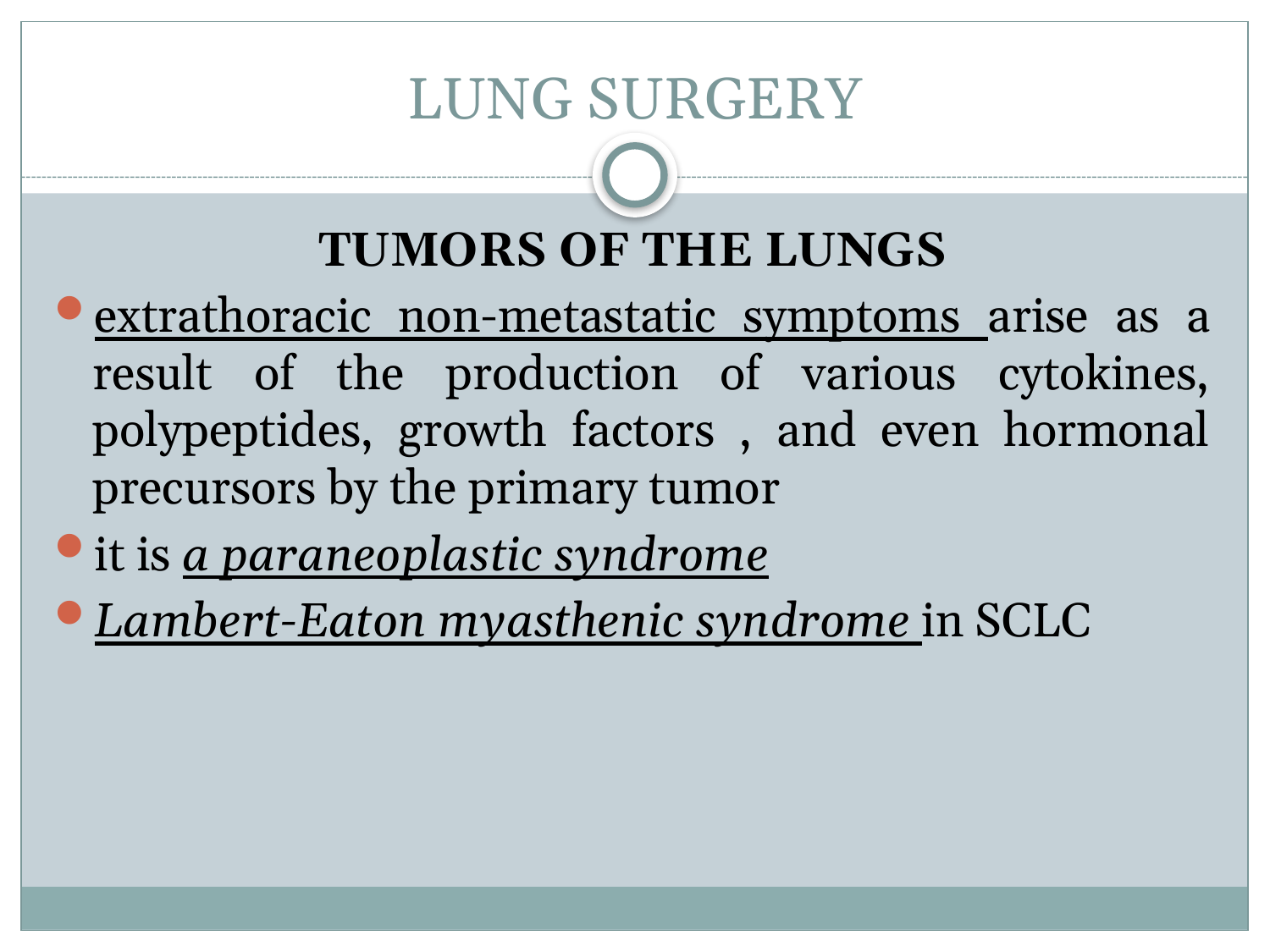

# LUNG SURGERY
TUMORS OF THE LUNGS
extrathoracic non-metastatic symptoms arise as a result of the production of various cytokines, polypeptides, growth factors , and even hormonal precursors by the primary tumor
it is a paraneoplastic syndrome
Lambert-Eaton myasthenic syndrome in SCLC